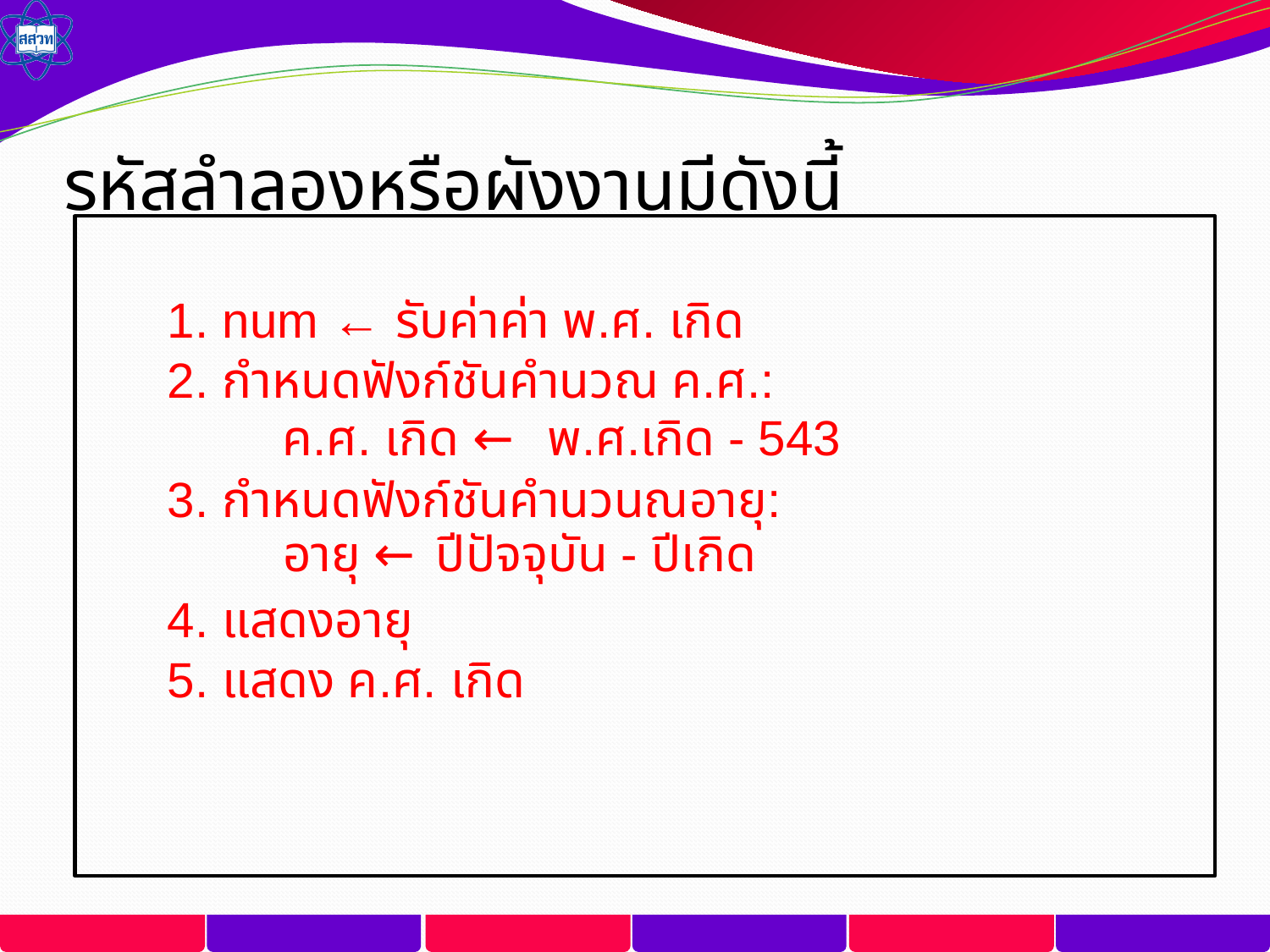

# รหัสลำลองหรือผังงานมีดังนี้

1. num ← รับค่าค่า พ.ศ. เกิด
2. กำหนดฟังก์ชันคำนวณ ค.ศ.:
ค.ศ. เกิด ←  พ.ศ.เกิด - 543
3. กำหนดฟังก์ชันคำนวนณอายุ:
อายุ ← ปีปัจจุบัน - ปีเกิด
4. แสดงอายุ
5. แสดง ค.ศ. เกิด